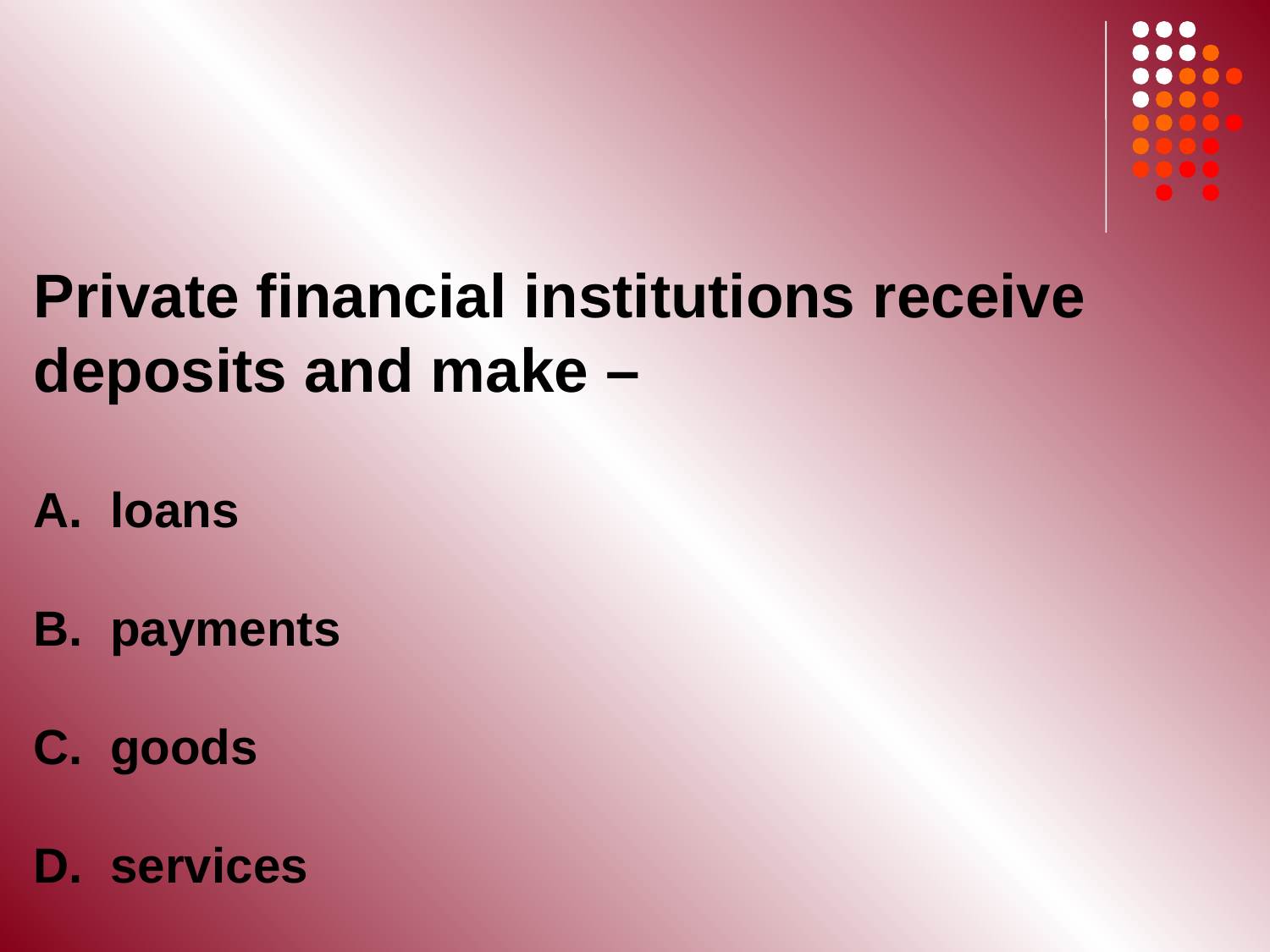

Private financial institutions receive deposits and make –
A.  loans
B.  payments
C.  goods
D.  services